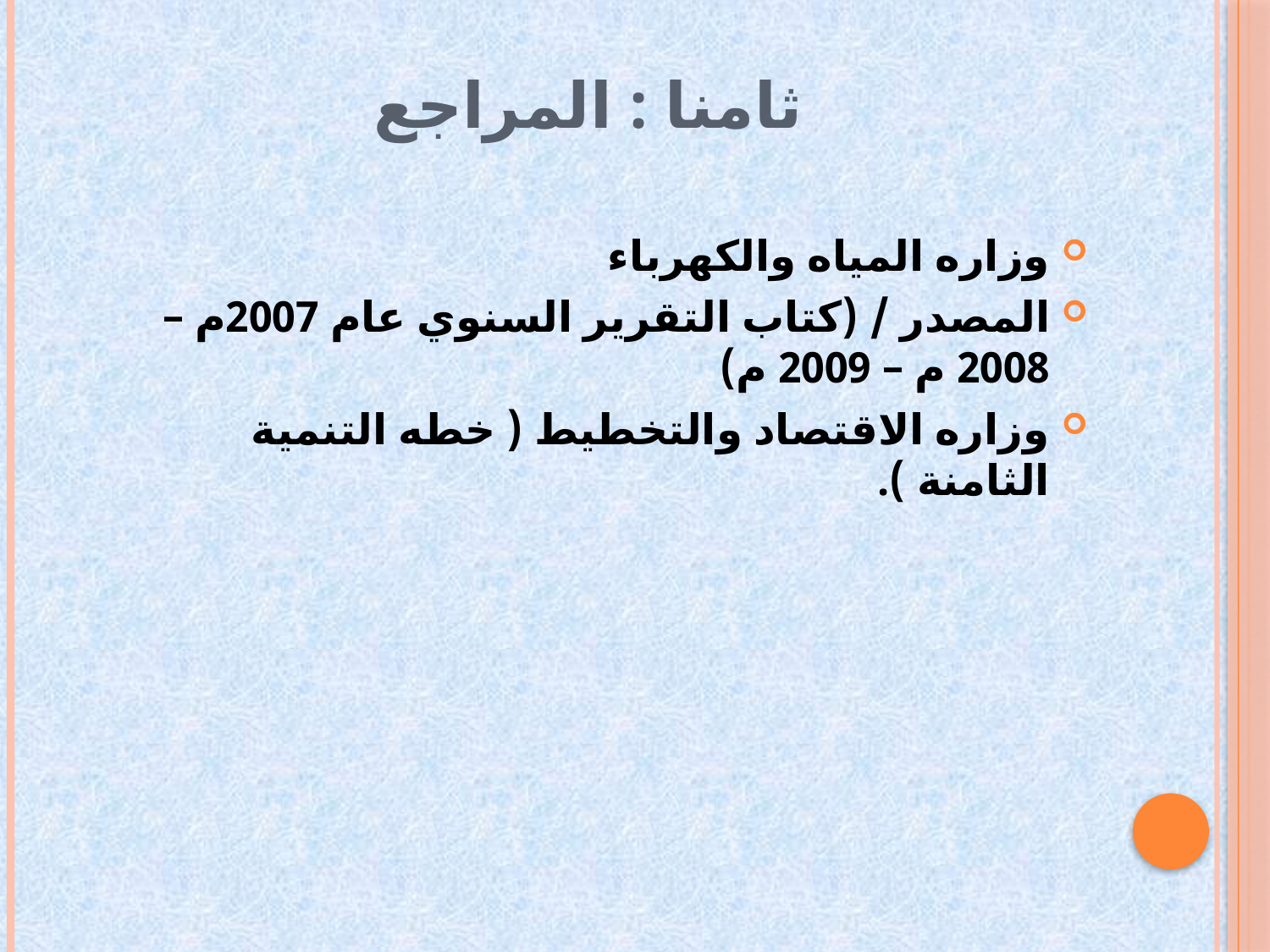

# ثامنا : المراجع
وزاره المياه والكهرباء
المصدر / (كتاب التقرير السنوي عام 2007م – 2008 م – 2009 م)
وزاره الاقتصاد والتخطيط ( خطه التنمية الثامنة ).